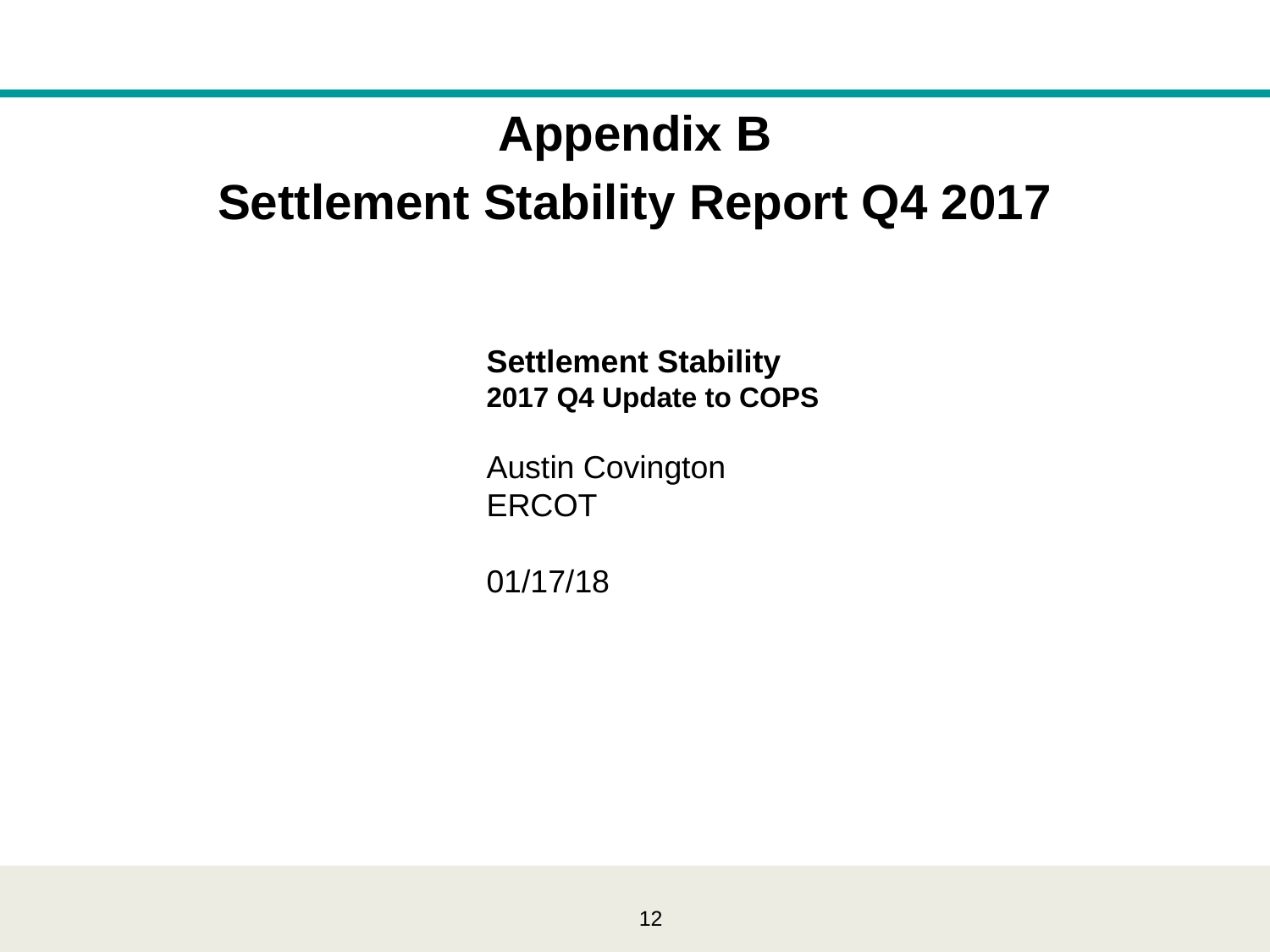

Appendix B
Settlement Stability Report Q4 2017

Settlement Stability
2017 Q4 Update to COPS

Austin Covington
ERCOT

01/17/18